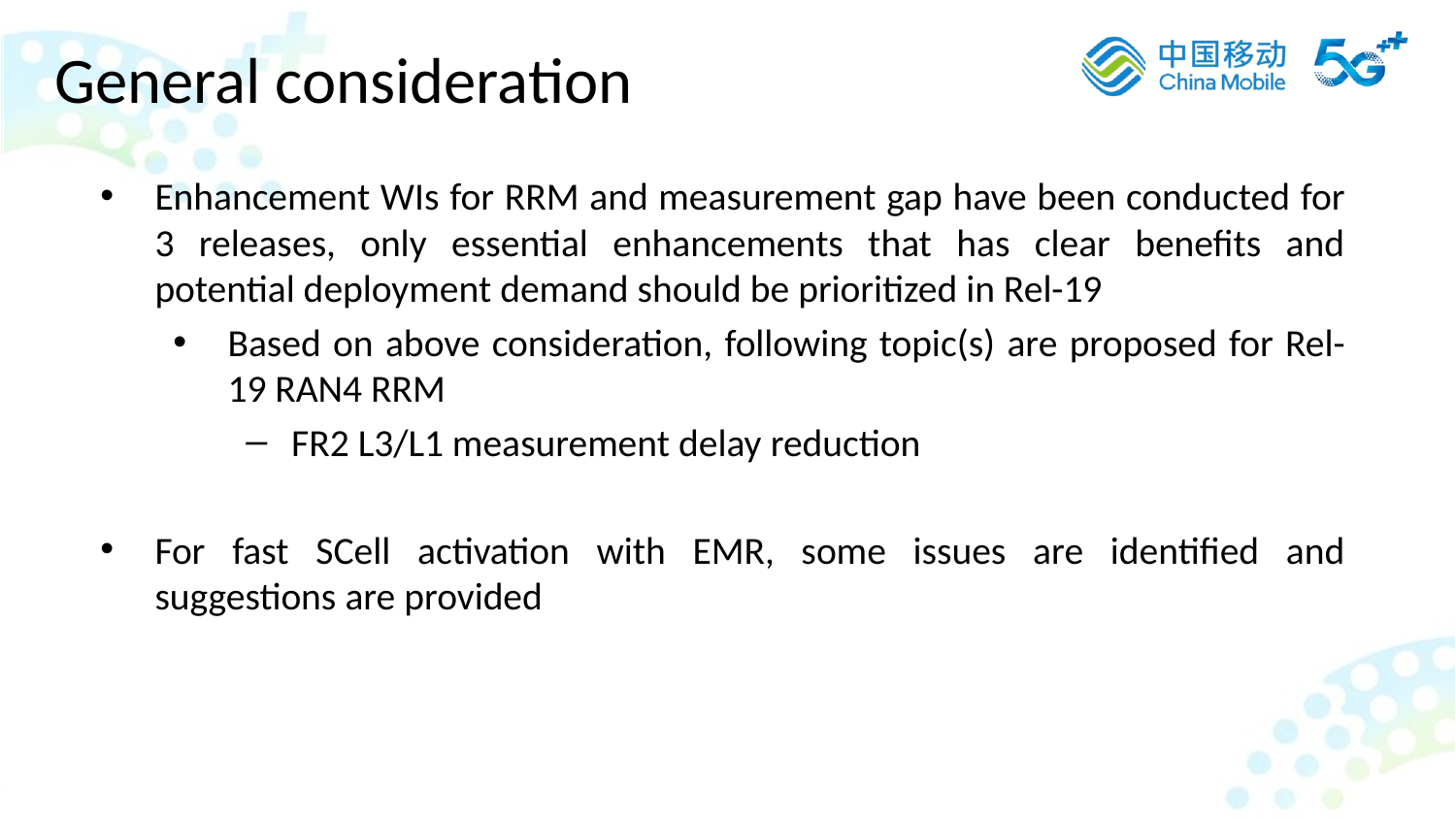

General consideration

Enhancement WIs for RRM and measurement gap have been conducted for 3 releases, only essential enhancements that has clear benefits and potential deployment demand should be prioritized in Rel-19
Based on above consideration, following topic(s) are proposed for Rel-19 RAN4 RRM
FR2 L3/L1 measurement delay reduction

For fast SCell activation with EMR, some issues are identified and suggestions are provided